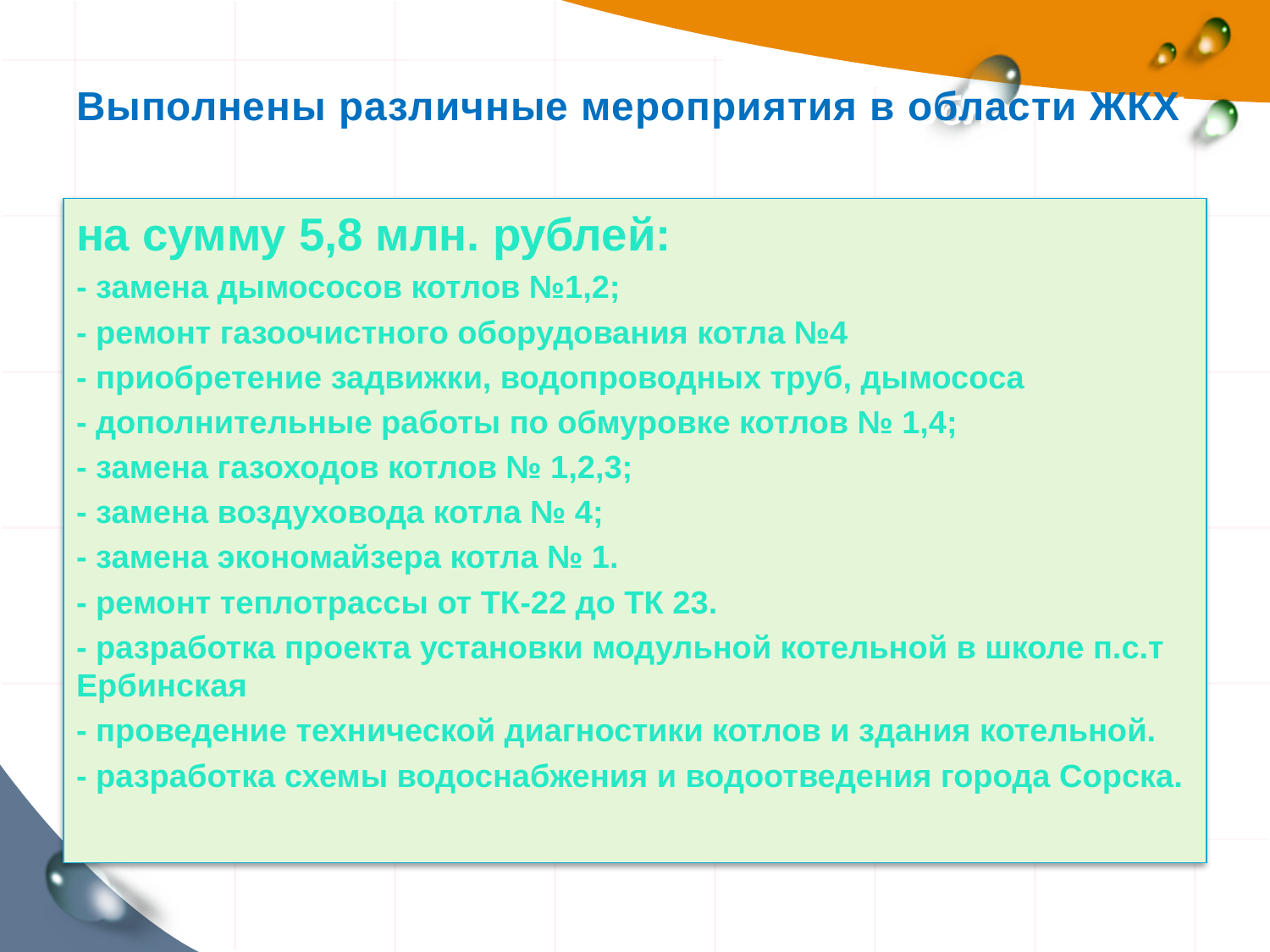

# Выполнены различные мероприятия в области ЖКХ
на сумму 5,8 млн. рублей:
- замена дымососов котлов №1,2;
- ремонт газоочистного оборудования котла №4
- приобретение задвижки, водопроводных труб, дымососа
- дополнительные работы по обмуровке котлов № 1,4;
- замена газоходов котлов № 1,2,3;
- замена воздуховода котла № 4;
- замена экономайзера котла № 1.
- ремонт теплотрассы от ТК-22 до ТК 23.
- разработка проекта установки модульной котельной в школе п.с.т Ербинская
- проведение технической диагностики котлов и здания котельной.
- разработка схемы водоснабжения и водоотведения города Сорска.